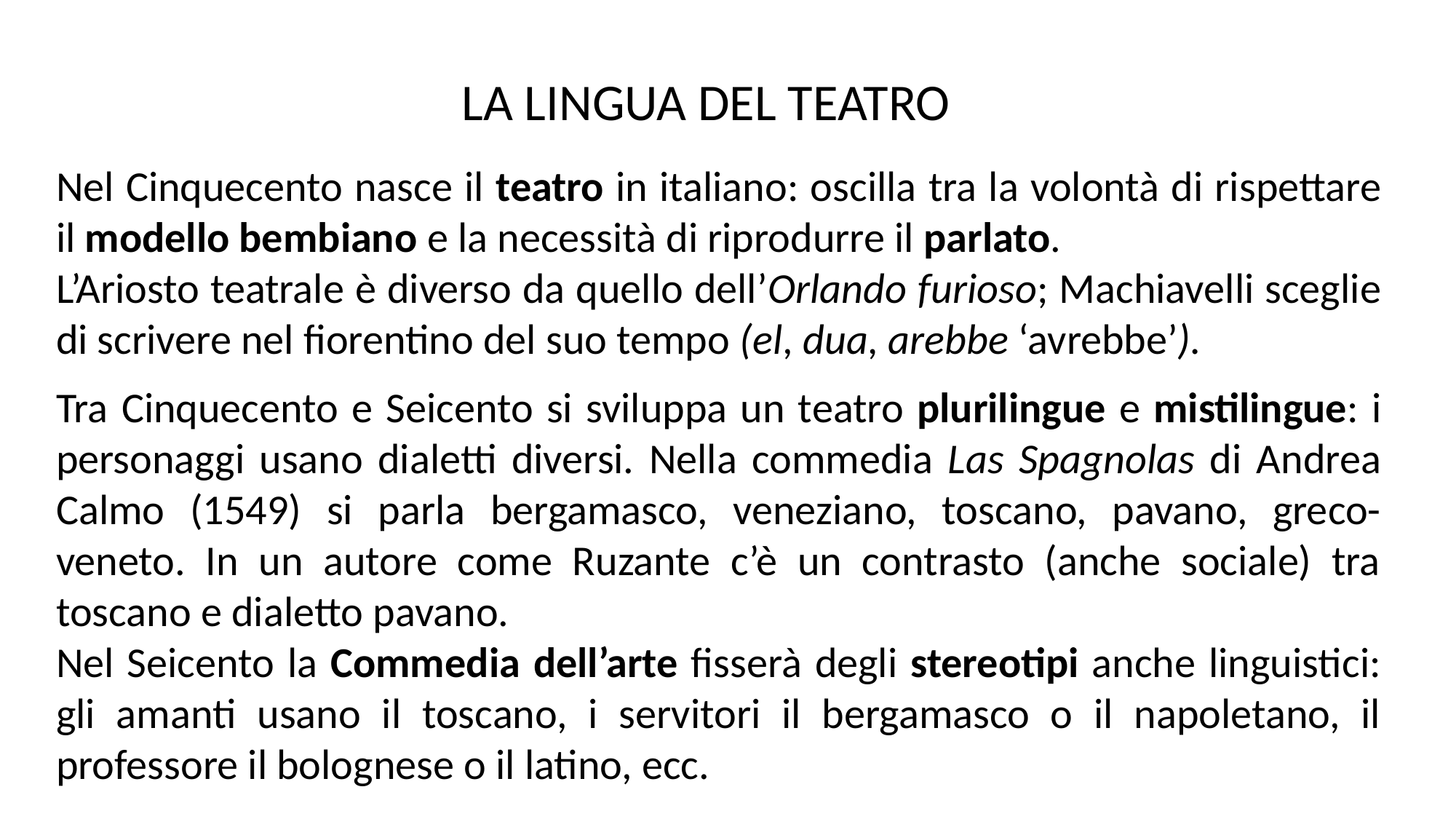

LA LINGUA DEL TEATRO
Nel Cinquecento nasce il teatro in italiano: oscilla tra la volontà di rispettare il modello bembiano e la necessità di riprodurre il parlato.
L’Ariosto teatrale è diverso da quello dell’Orlando furioso; Machiavelli sceglie di scrivere nel fiorentino del suo tempo (el, dua, arebbe ‘avrebbe’).
Tra Cinquecento e Seicento si sviluppa un teatro plurilingue e mistilingue: i personaggi usano dialetti diversi. Nella commedia Las Spagnolas di Andrea Calmo (1549) si parla bergamasco, veneziano, toscano, pavano, greco-veneto. In un autore come Ruzante c’è un contrasto (anche sociale) tra toscano e dialetto pavano.
Nel Seicento la Commedia dell’arte fisserà degli stereotipi anche linguistici: gli amanti usano il toscano, i servitori il bergamasco o il napoletano, il professore il bolognese o il latino, ecc.